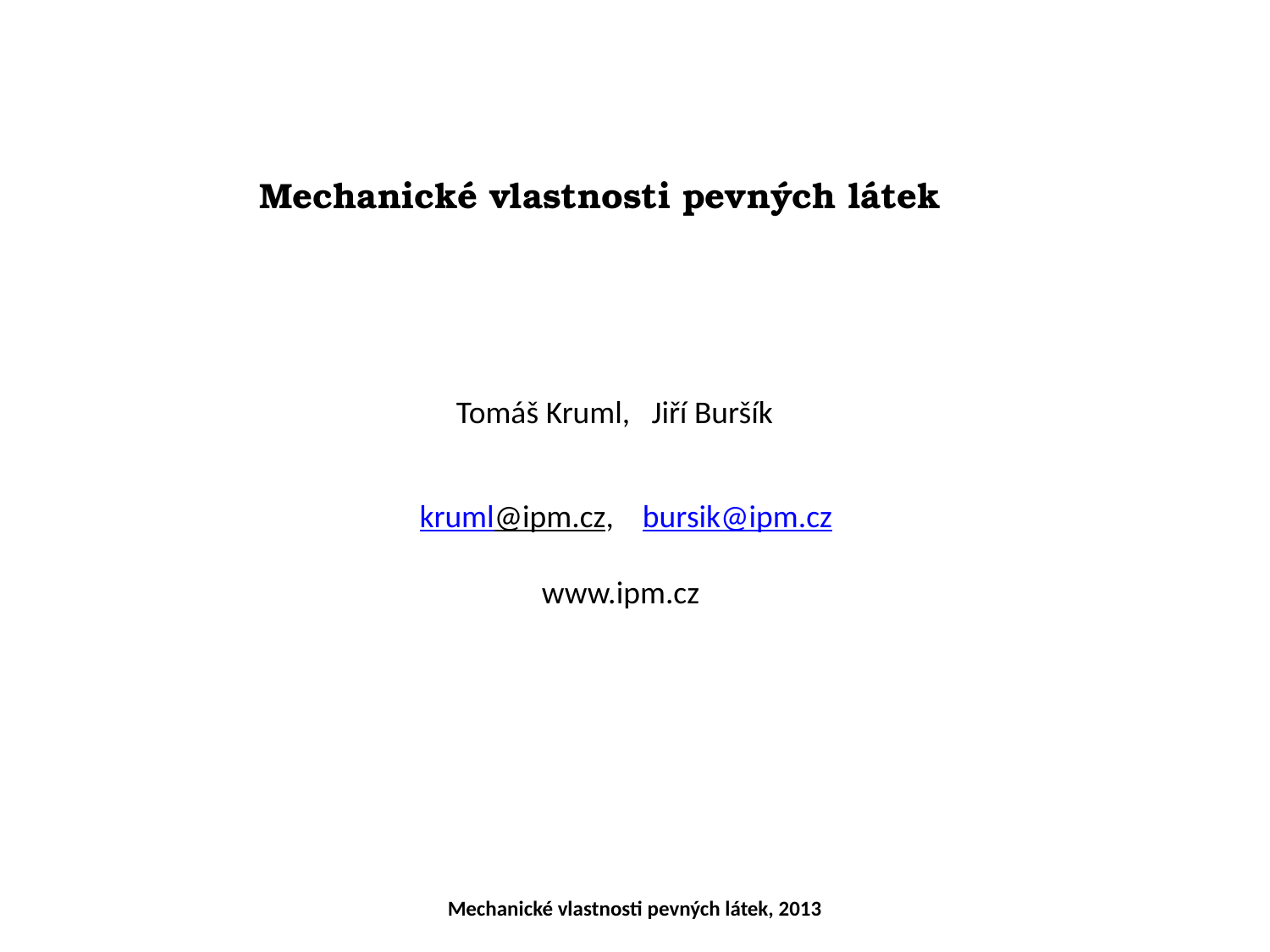

Mechanické vlastnosti pevných látek
Tomáš Kruml,   Jiří Buršík
kruml@ipm.cz,    bursik@ipm.cz

                 www.ipm.cz
Mechanické vlastnosti pevných látek, 2013